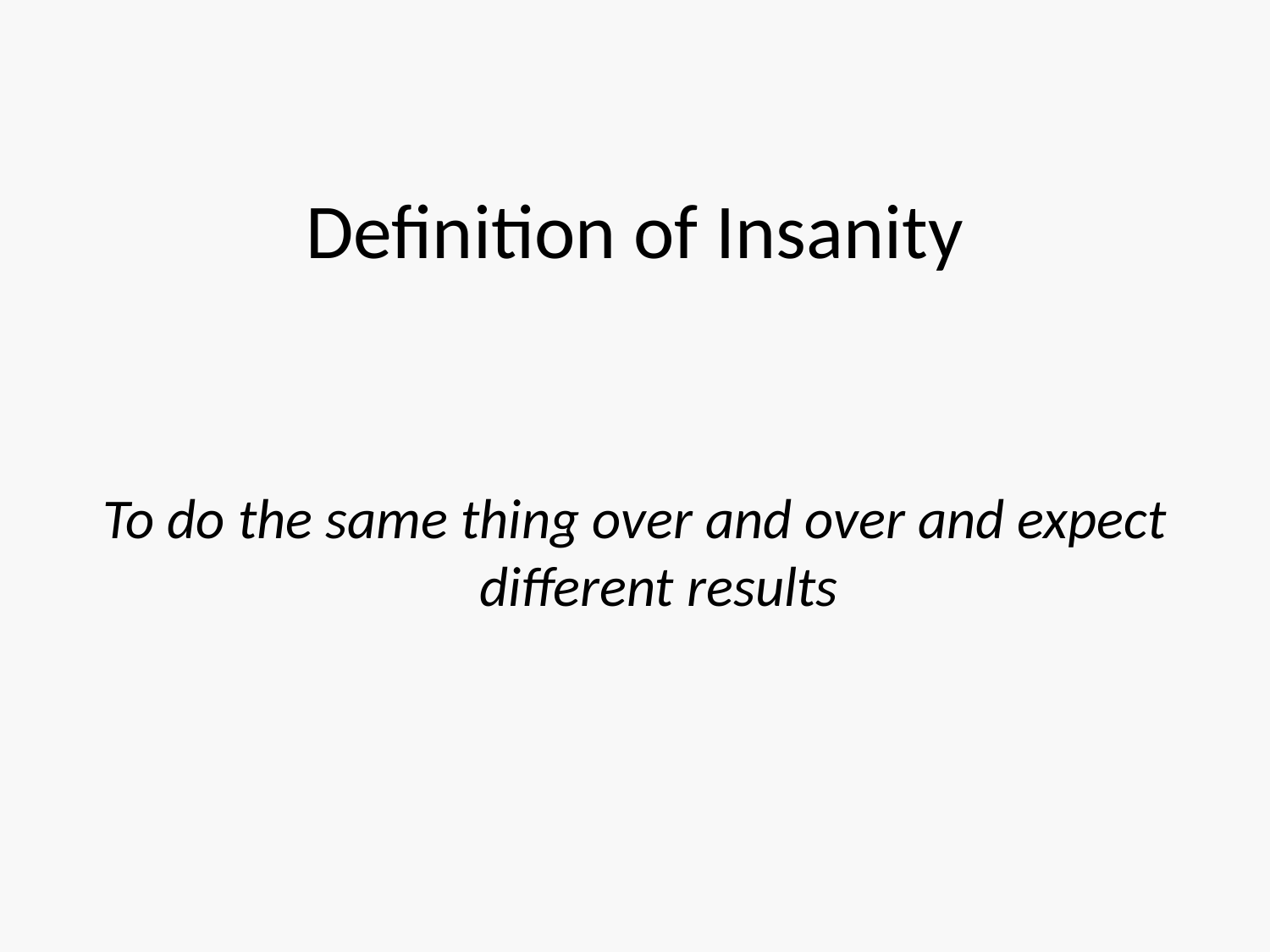

# Definition of Insanity
To do the same thing over and over and expect different results